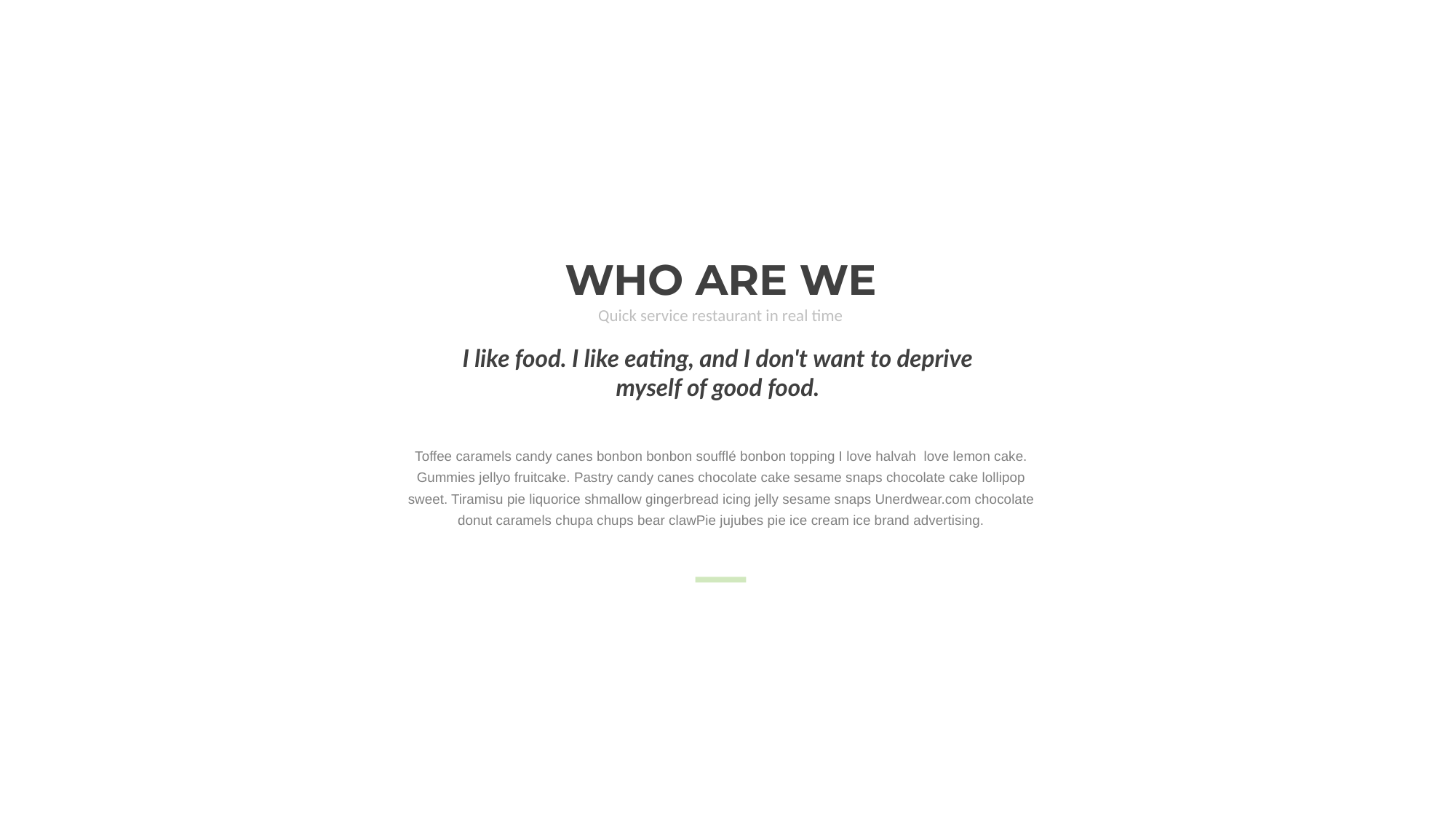

WHO ARE WE
Quick service restaurant in real time
I like food. I like eating, and I don't want to deprive
myself of good food.
Toffee caramels candy canes bonbon bonbon soufflé bonbon topping I love halvah  love lemon cake. Gummies jellyo fruitcake. Pastry candy canes chocolate cake sesame snaps chocolate cake lollipop sweet. Tiramisu pie liquorice shmallow gingerbread icing jelly sesame snaps Unerdwear.com chocolate donut caramels chupa chups bear clawPie jujubes pie ice cream ice brand advertising.

WWW.CHEFSBISTRO.COM